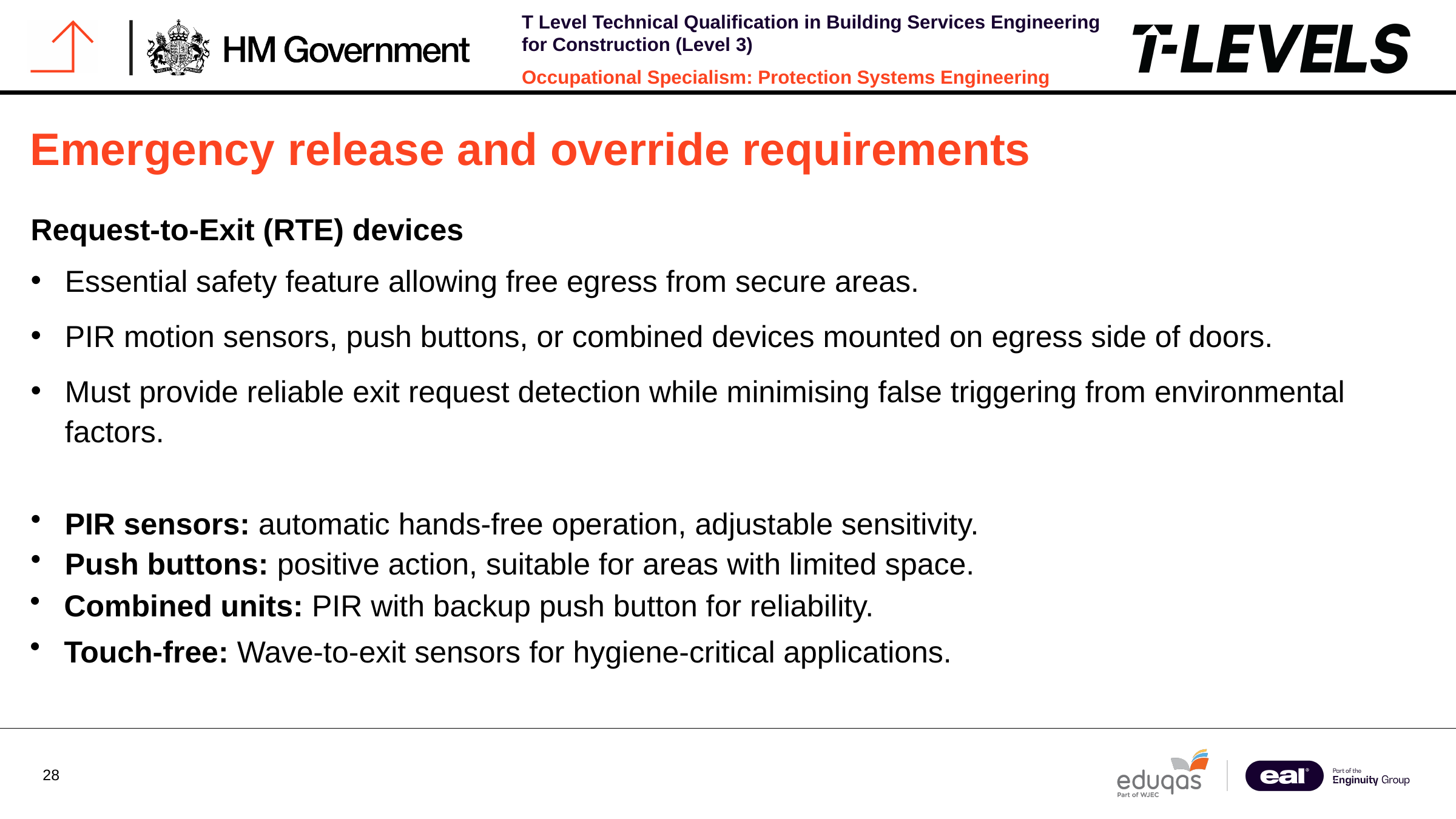

Emergency release and override requirements
Request-to-Exit (RTE) devices
Essential safety feature allowing free egress from secure areas.
PIR motion sensors, push buttons, or combined devices mounted on egress side of doors.
Must provide reliable exit request detection while minimising false triggering from environmental factors.
PIR sensors: automatic hands-free operation, adjustable sensitivity.
Push buttons: positive action, suitable for areas with limited space.
Combined units: PIR with backup push button for reliability.
Touch-free: Wave-to-exit sensors for hygiene-critical applications.